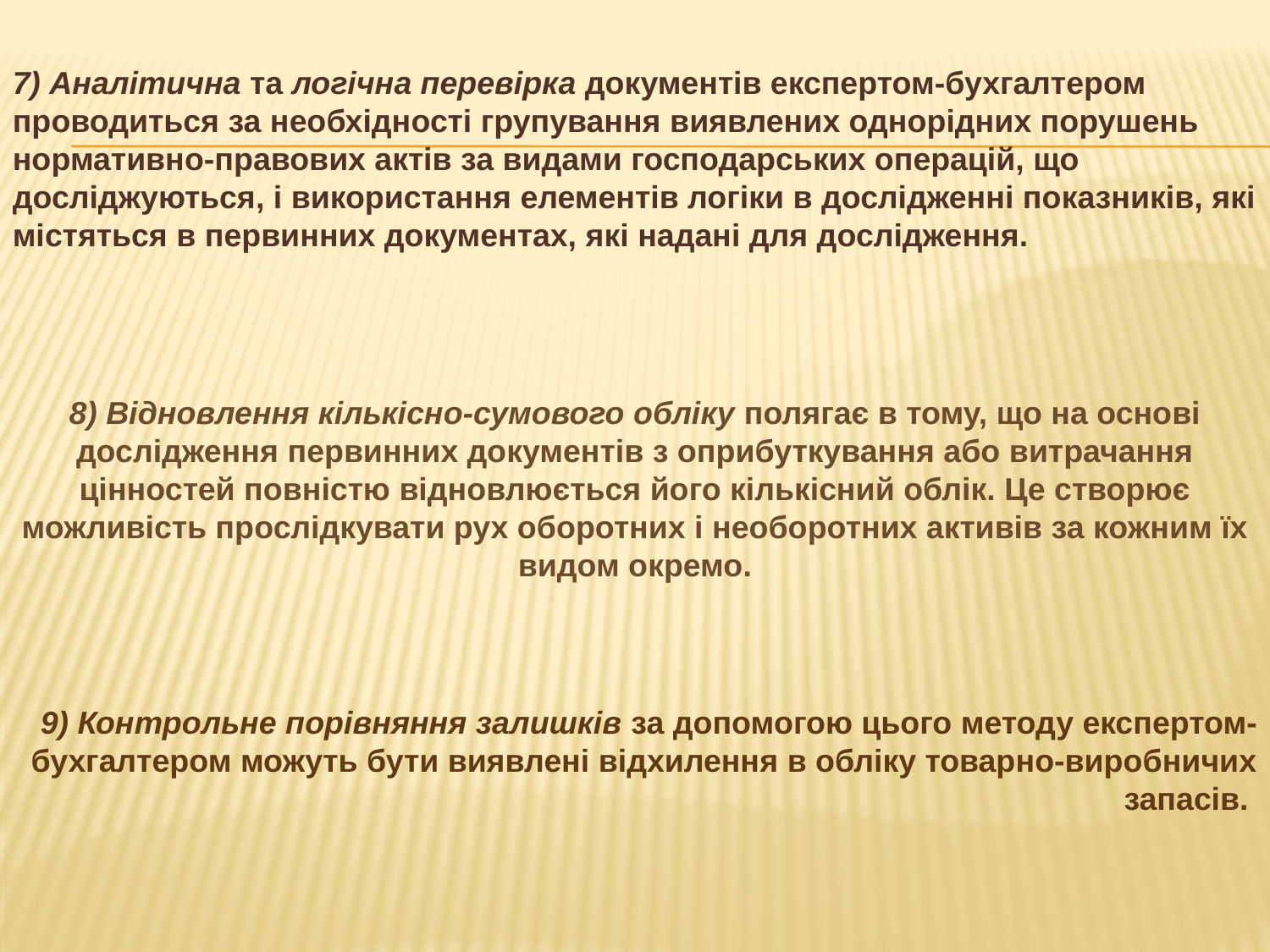

7) Аналітична та логічна перевірка документів експертом-бухгалтером проводиться за необхідності групування виявлених однорідних порушень нормативно-правових актів за видами господарських операцій, що досліджуються, і використання елементів логіки в дослідженні показників, які містяться в первинних документах, які надані для дослідження.
8) Відновлення кількісно-сумового обліку полягає в тому, що на основі дослідження первинних документів з оприбуткування або витрачання цінностей повністю відновлюється його кількісний облік. Це створює можливість прослідкувати рух оборотних і необоротних активів за кожним їх видом окремо.
9) Контрольне порівняння залишків за допомогою цього методу експертом-бухгалтером можуть бути виявлені відхилення в обліку товарно-виробничих запасів.